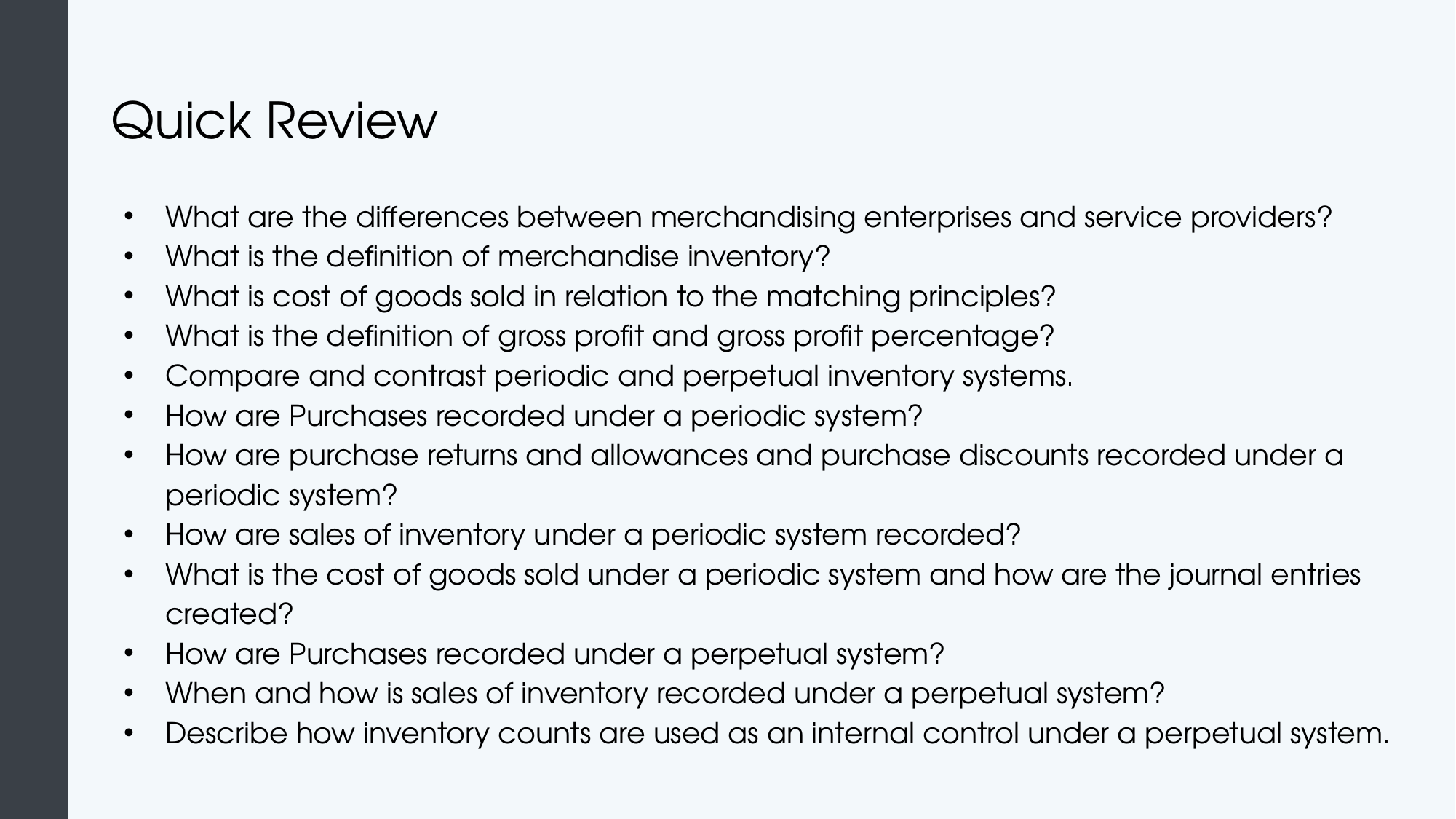

# Quick Review
What are the differences between merchandising enterprises and service providers?
What is the definition of merchandise inventory?
What is cost of goods sold in relation to the matching principles?
What is the definition of gross profit and gross profit percentage?
Compare and contrast periodic and perpetual inventory systems.
How are Purchases recorded under a periodic system?
How are purchase returns and allowances and purchase discounts recorded under a periodic system?
How are sales of inventory under a periodic system recorded?
What is the cost of goods sold under a periodic system and how are the journal entries created?
How are Purchases recorded under a perpetual system?
When and how is sales of inventory recorded under a perpetual system?
Describe how inventory counts are used as an internal control under a perpetual system.